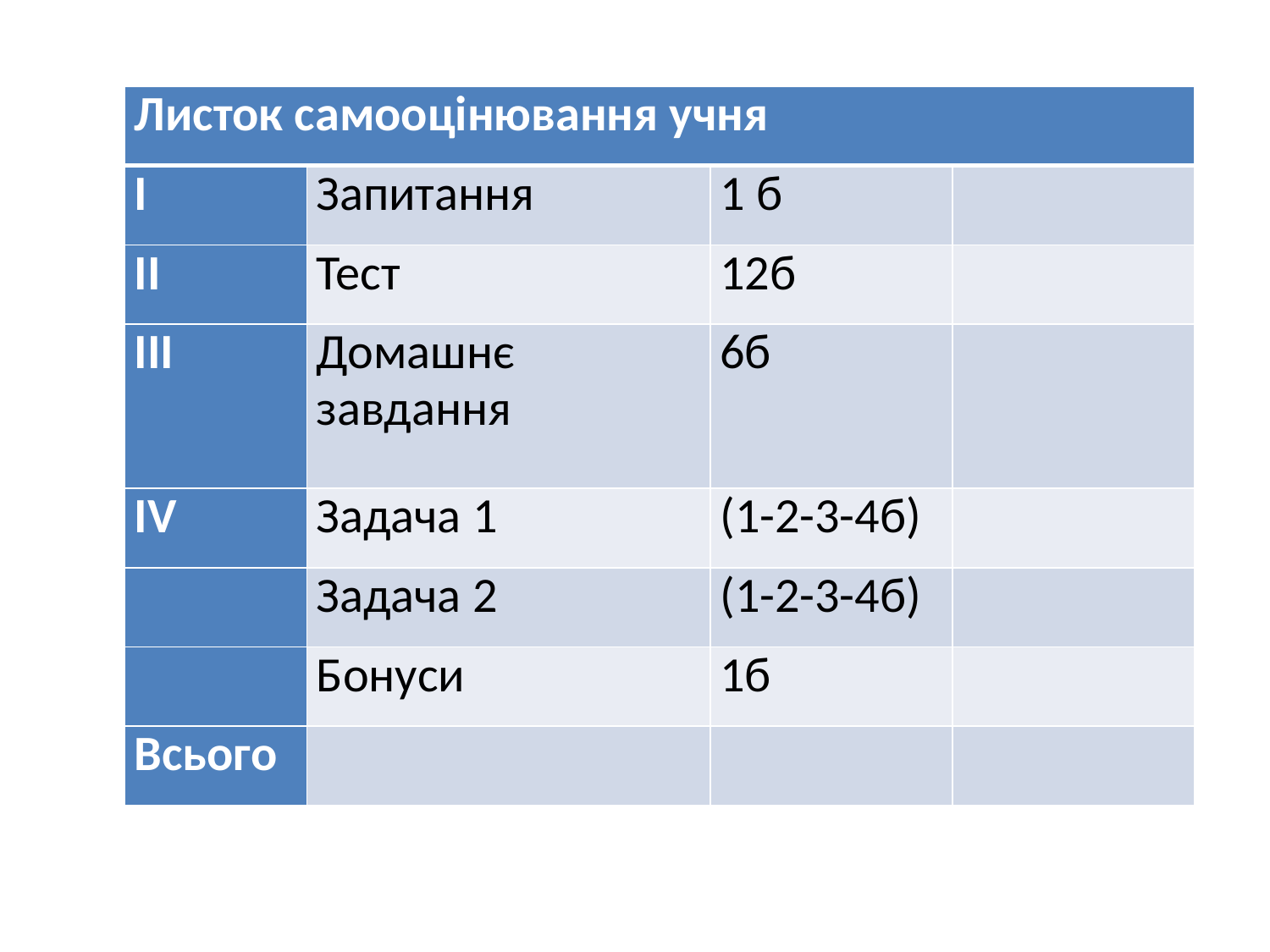

| Листок самооцінювання учня |  |  |  |
| --- | --- | --- | --- |
| І | Запитання | 1 б |  |
| ІІ | Тест | 12б |  |
| ІІІ | Домашнє завдання | 6б |  |
| ІV | Задача 1 | (1-2-3-4б) |  |
|  | Задача 2 | (1-2-3-4б) |  |
|  | Бонуси | 1б |  |
| Всього |  |  |  |